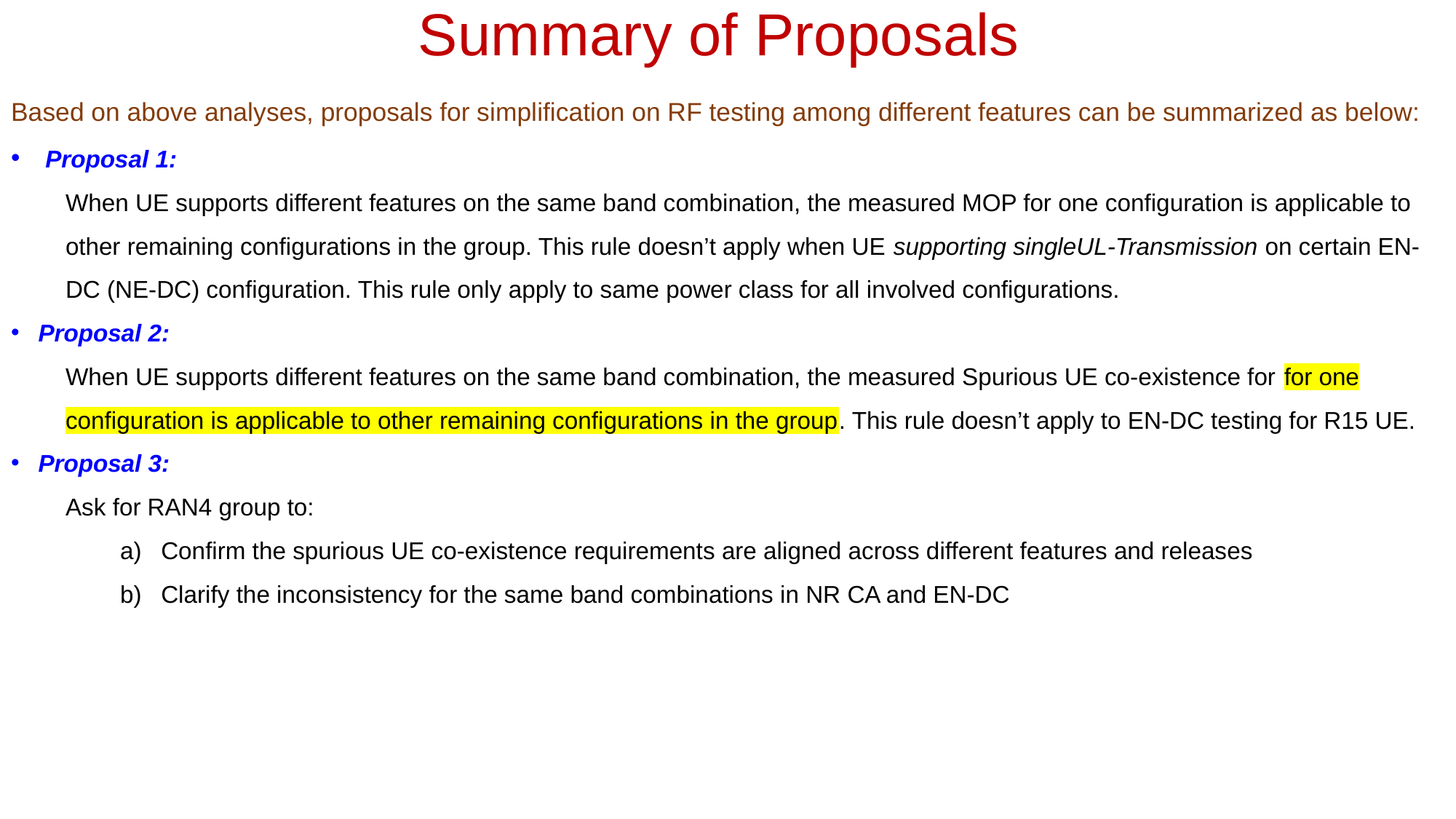

# Summary of Proposals
Based on above analyses, proposals for simplification on RF testing among different features can be summarized as below:
 Proposal 1:
When UE supports different features on the same band combination, the measured MOP for one configuration is applicable to other remaining configurations in the group. This rule doesn’t apply when UE supporting singleUL-Transmission on certain EN-DC (NE-DC) configuration. This rule only apply to same power class for all involved configurations.
Proposal 2:
When UE supports different features on the same band combination, the measured Spurious UE co-existence for for one configuration is applicable to other remaining configurations in the group. This rule doesn’t apply to EN-DC testing for R15 UE.
Proposal 3:
Ask for RAN4 group to:
Confirm the spurious UE co-existence requirements are aligned across different features and releases
Clarify the inconsistency for the same band combinations in NR CA and EN-DC